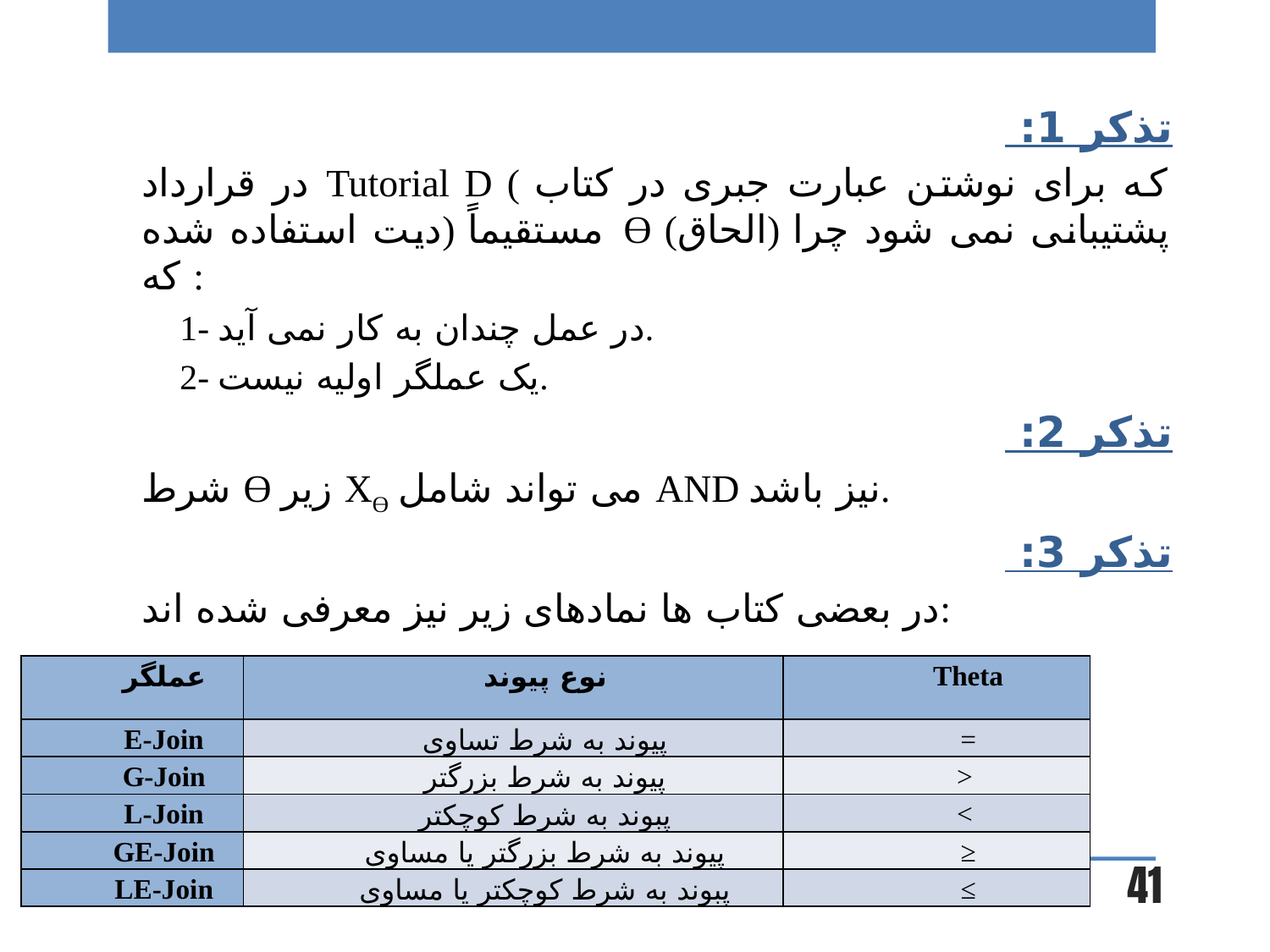

تذکر 1:
در قرارداد Tutorial D ( که برای نوشتن عبارت جبری در کتاب دیت استفاده شده) مستقیماً Ө (الحاق) پشتیبانی نمی شود چرا که :
1- در عمل چندان به کار نمی آید.
2- یک عملگر اولیه نیست.
تذکر 2:
شرط Ө زیر XӨ می تواند شامل AND نیز باشد.
تذکر 3:
در بعضی کتاب ها نمادهای زیر نیز معرفی شده اند:
| عملگر | نوع پیوند | Theta |
| --- | --- | --- |
| E-Join | پیوند به شرط تساوی | = |
| G-Join | پیوند به شرط بزرگتر | > |
| L-Join | پبوند به شرط کوچکتر | < |
| GE-Join | پیوند به شرط بزرگتر یا مساوی | ≥ |
| LE-Join | پبوند به شرط کوچکتر یا مساوی | ≤ |
41